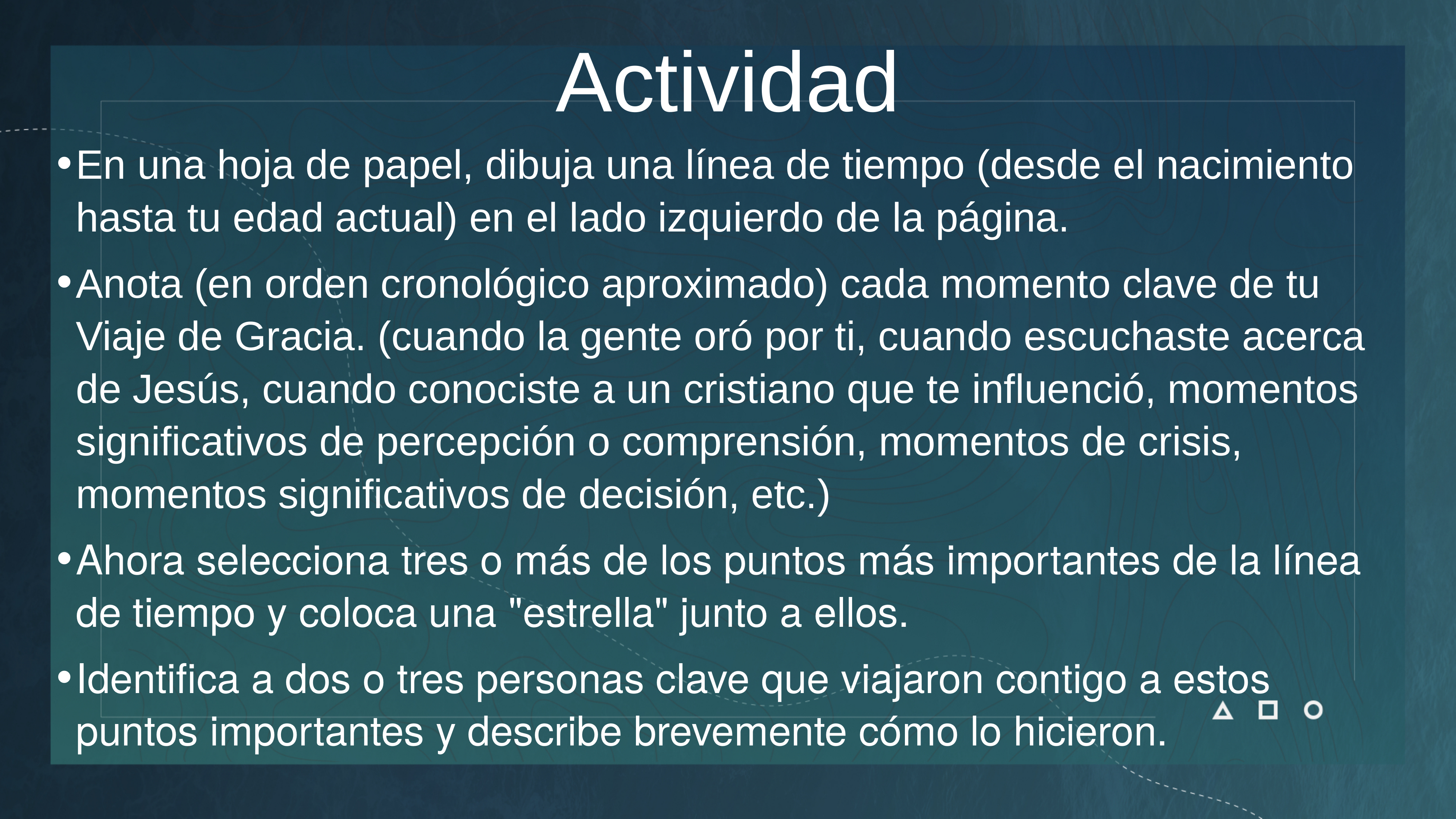

# Actividad
En una hoja de papel, dibuja una línea de tiempo (desde el nacimiento hasta tu edad actual) en el lado izquierdo de la página.
Anota (en orden cronológico aproximado) cada momento clave de tu Viaje de Gracia. (cuando la gente oró por ti, cuando escuchaste acerca de Jesús, cuando conociste a un cristiano que te influenció, momentos significativos de percepción o comprensión, momentos de crisis, momentos significativos de decisión, etc.)
Ahora selecciona tres o más de los puntos más importantes de la línea de tiempo y coloca una "estrella" junto a ellos.
Identifica a dos o tres personas clave que viajaron contigo a estos puntos importantes y describe brevemente cómo lo hicieron.